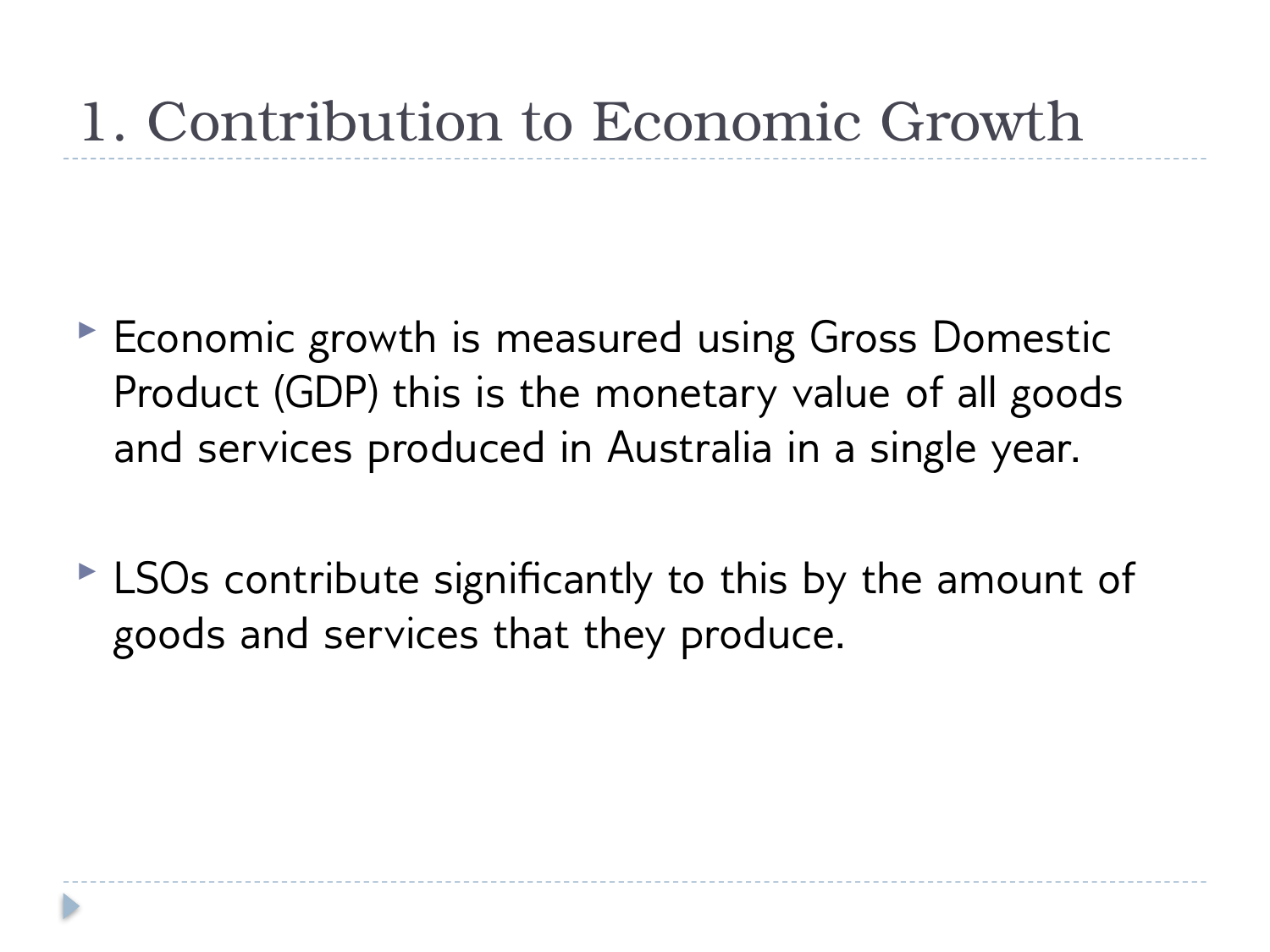

# 1. Contribution to Economic Growth

Economic growth is measured using Gross Domestic Product (GDP) this is the monetary value of all goods and services produced in Australia in a single year.

LSOs contribute significantly to this by the amount of goods and services that they produce.